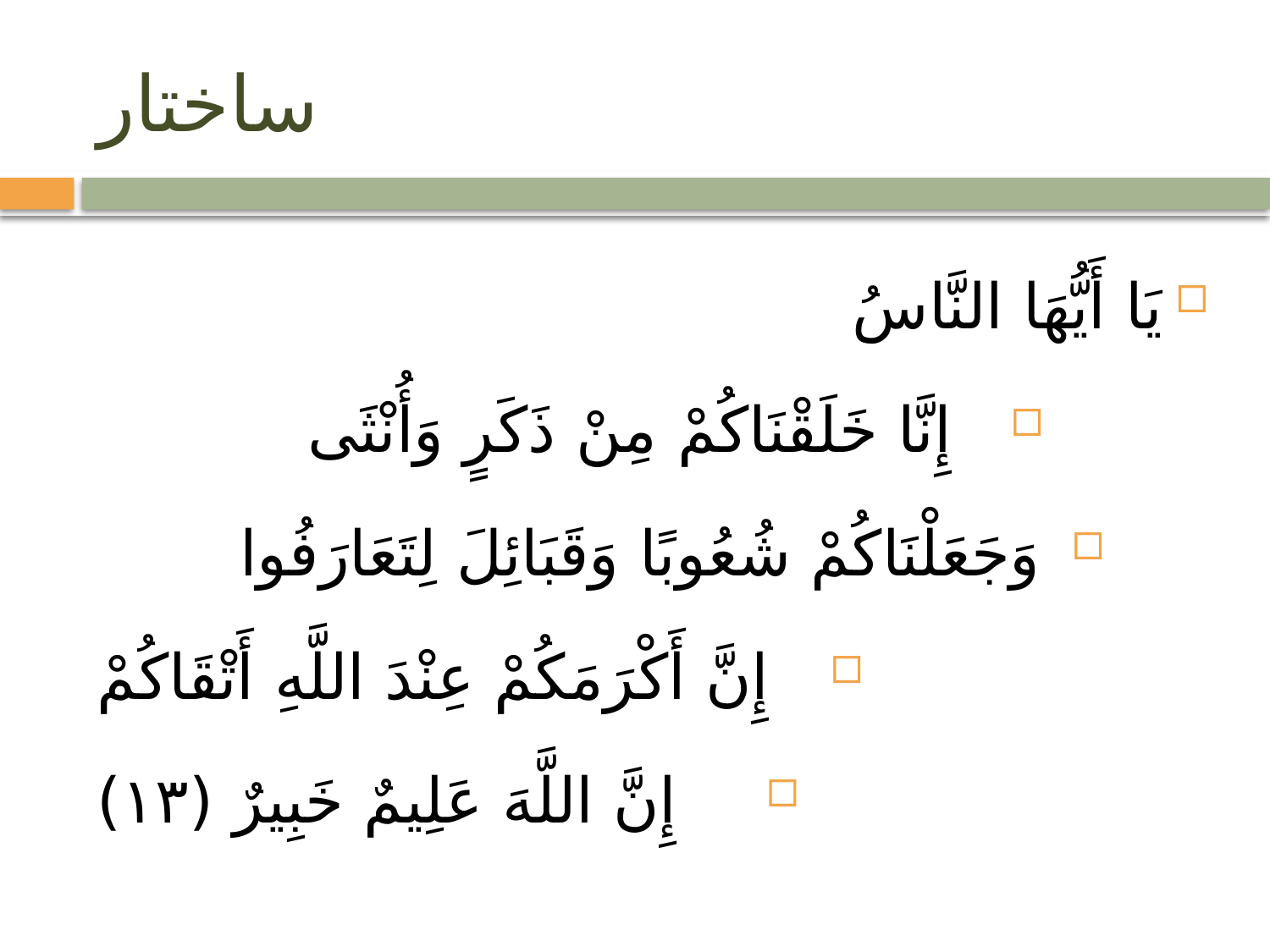

# ساختار
يَا أَيُّهَا النَّاسُ
 إِنَّا خَلَقْنَاكُمْ مِنْ ذَكَرٍ وَأُنْثَى
وَجَعَلْنَاكُمْ شُعُوبًا وَقَبَائِلَ لِتَعَارَفُوا
إِنَّ أَكْرَمَكُمْ عِنْدَ اللَّهِ أَتْقَاكُمْ
 إِنَّ اللَّهَ عَلِيمٌ خَبِيرٌ (١٣)